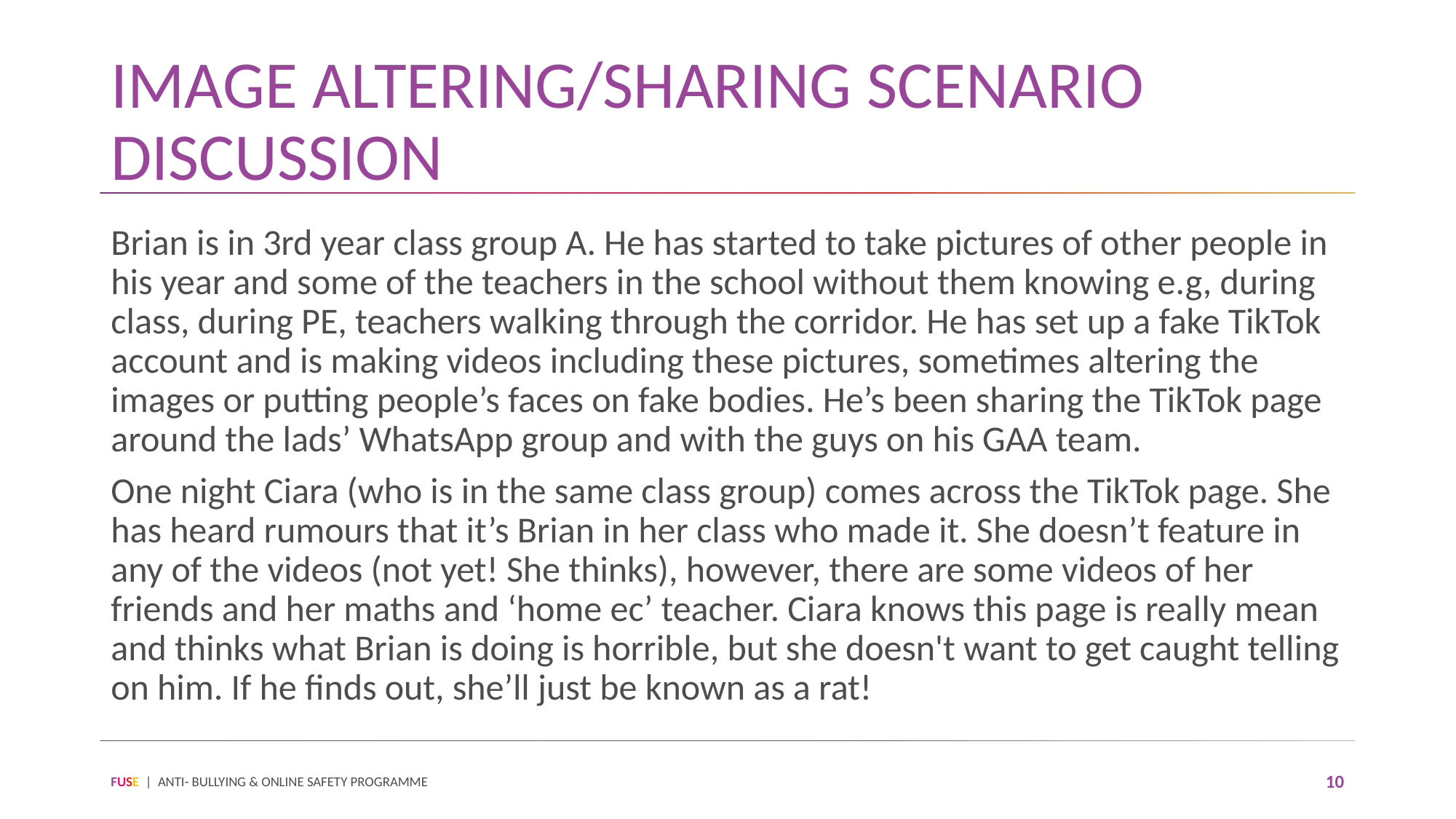

# IMAGE ALTERING/SHARING SCENARIO DISCUSSION
Brian is in 3rd year class group A. He has started to take pictures of other people in his year and some of the teachers in the school without them knowing e.g, during class, during PE, teachers walking through the corridor. He has set up a fake TikTok account and is making videos including these pictures, sometimes altering the images or putting people’s faces on fake bodies. He’s been sharing the TikTok page around the lads’ WhatsApp group and with the guys on his GAA team.
One night Ciara (who is in the same class group) comes across the TikTok page. She has heard rumours that it’s Brian in her class who made it. She doesn’t feature in any of the videos (not yet! She thinks), however, there are some videos of her friends and her maths and ‘home ec’ teacher. Ciara knows this page is really mean and thinks what Brian is doing is horrible, but she doesn't want to get caught telling on him. If he finds out, she’ll just be known as a rat!

FUSE  |  ANTI- BULLYING & ONLINE SAFETY PROGRAMME
10